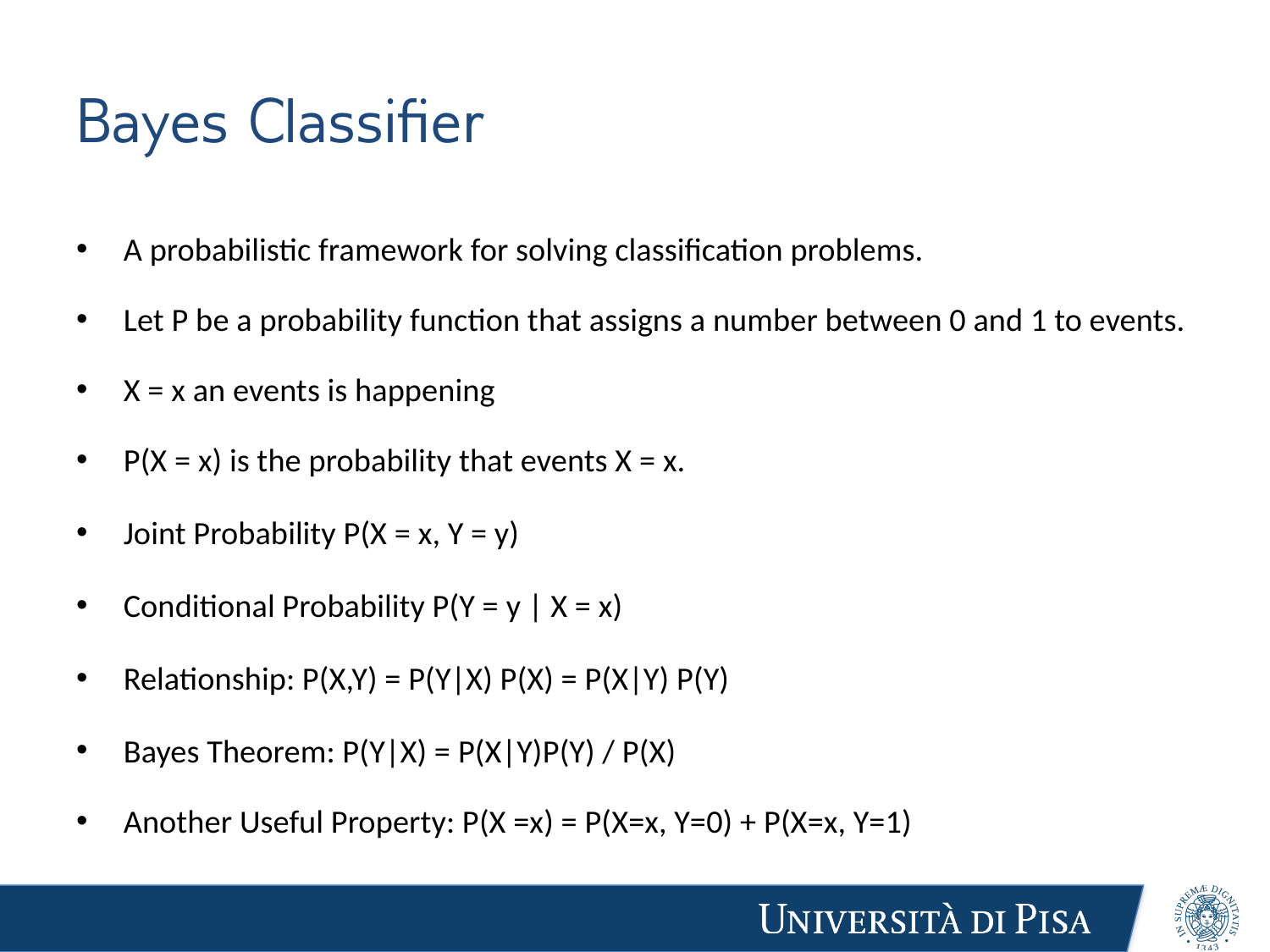

# Bayes Classifier
A probabilistic framework for solving classification problems.

Let P be a probability function that assigns a number between 0 and 1 to events.

X = x an events is happening

P(X = x) is the probability that events X = x.

Joint Probability P(X = x, Y = y)

Conditional Probability P(Y = y | X = x)

Relationship: P(X,Y) = P(Y|X) P(X) = P(X|Y) P(Y)

Bayes Theorem: P(Y|X) = P(X|Y)P(Y) / P(X)

Another Useful Property: P(X =x) = P(X=x, Y=0) + P(X=x, Y=1)